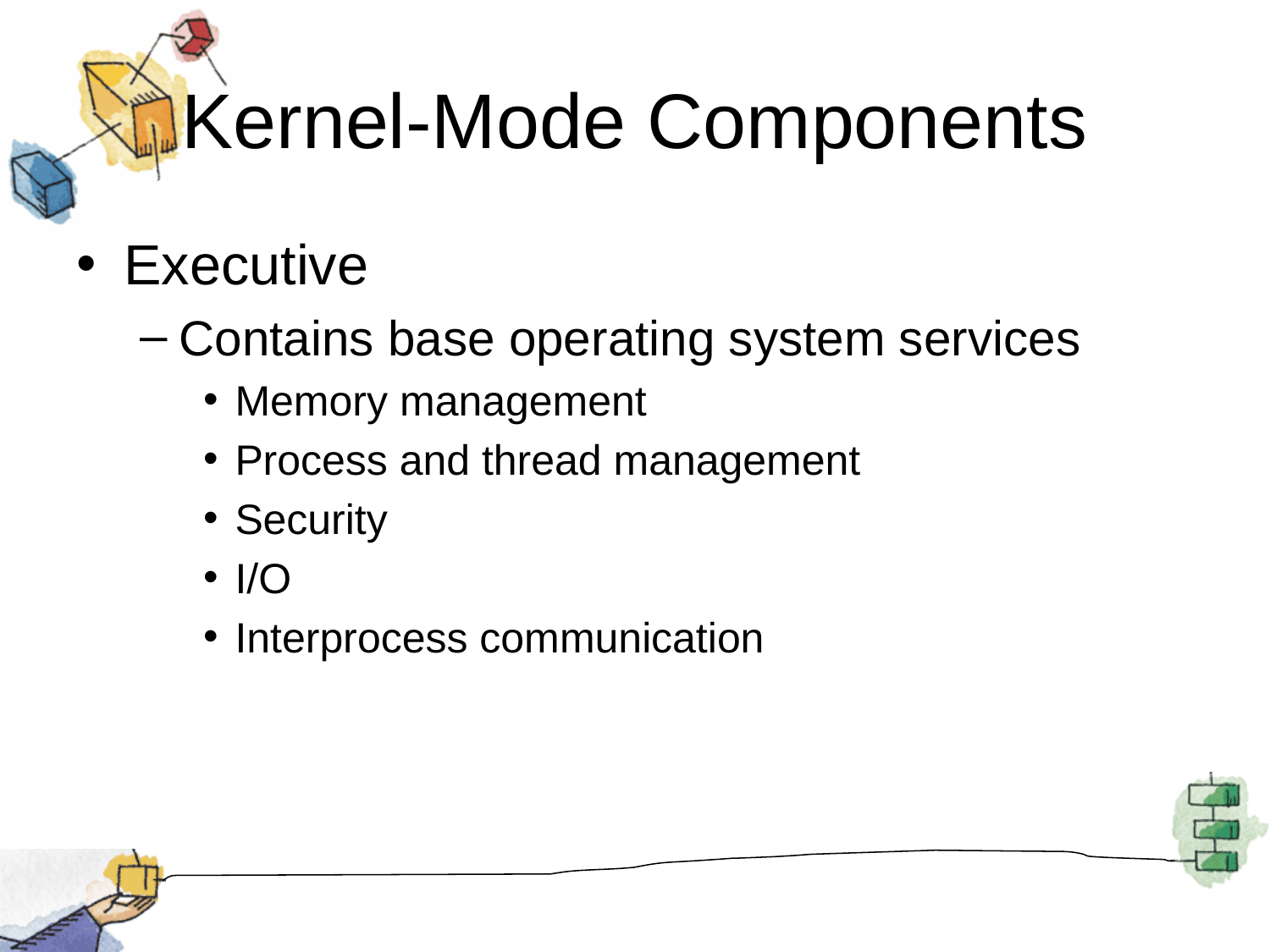

# Kernel-Mode Components
Executive
Contains base operating system services
Memory management
Process and thread management
Security
I/O
Interprocess communication